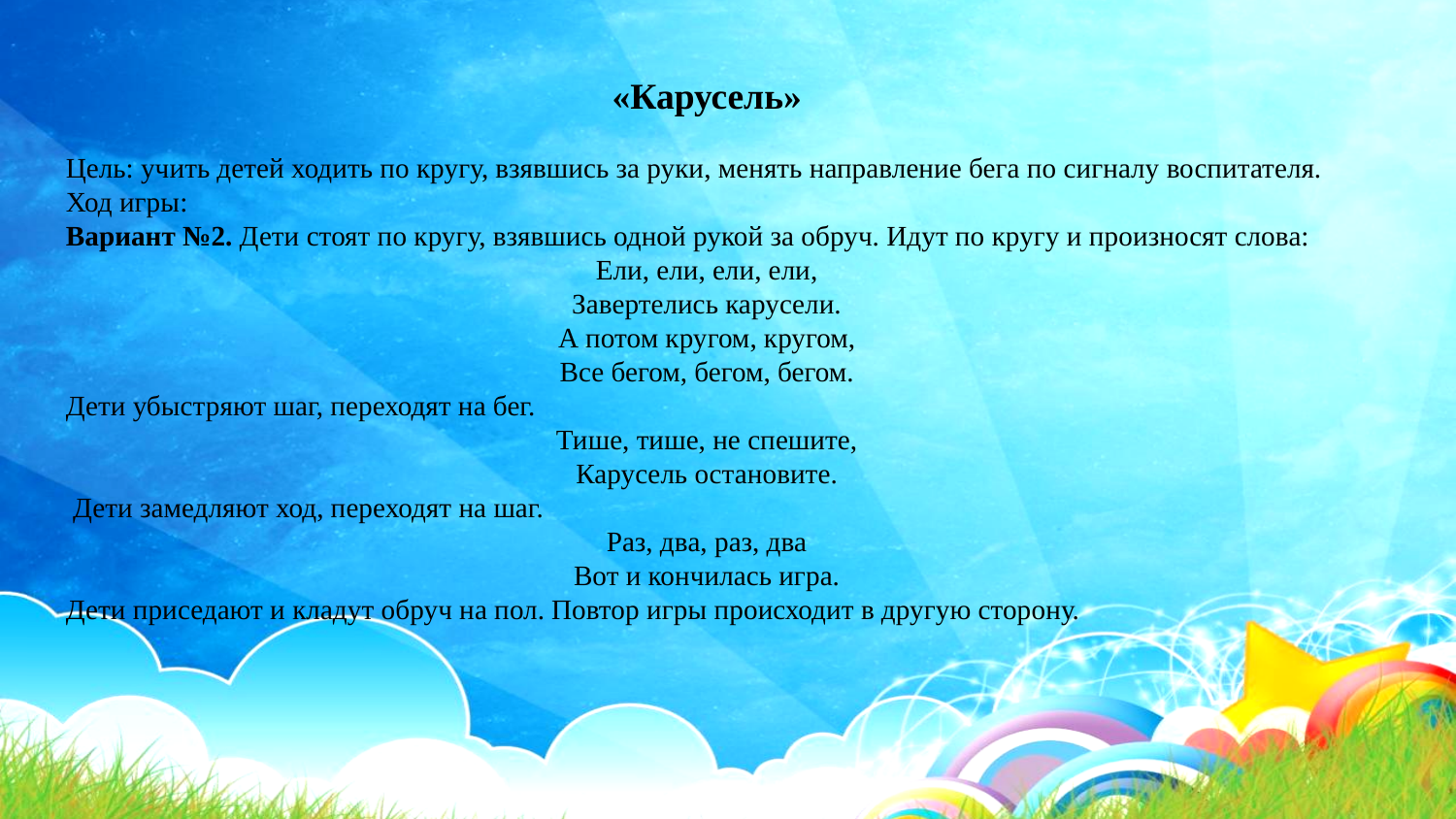

«Карусель»

Цель: учить детей ходить по кругу, взявшись за руки, менять направление бега по сигналу воспитателя.
Ход игры:
Вариант №2. Дети стоят по кругу, взявшись одной рукой за обруч. Идут по кругу и произносят слова:
Ели, ели, ели, ели,
Завертелись карусели.
А потом кругом, кругом,
Все бегом, бегом, бегом.
Дети убыстряют шаг, переходят на бег.
Тише, тише, не спешите,
Карусель остановите.
 Дети замедляют ход, переходят на шаг.
Раз, два, раз, два
Вот и кончилась игра.
Дети приседают и кладут обруч на пол. Повтор игры происходит в другую сторону.